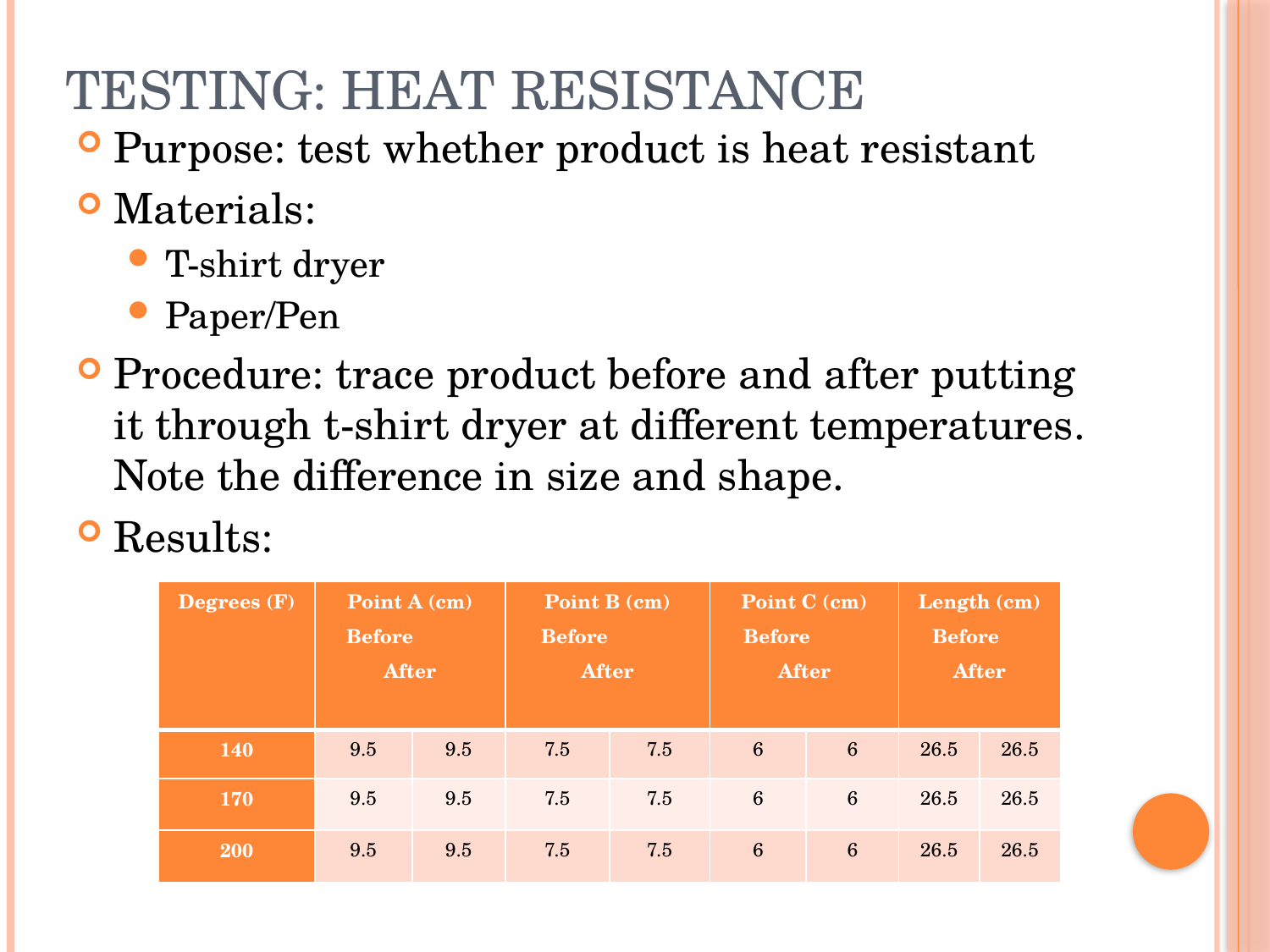

# Testing: heat resistance
Purpose: test whether product is heat resistant
Materials:
T-shirt dryer
Paper/Pen
Procedure: trace product before and after putting it through t-shirt dryer at different temperatures. Note the difference in size and shape.
Results:

| Degrees (F) | Point A (cm) Before After |  | Point B (cm) Before After |  | Point C (cm) Before After |  | Length (cm) Before After |  |
| --- | --- | --- | --- | --- | --- | --- | --- | --- |
| 140 | 9.5 | 9.5 | 7.5 | 7.5 | 6 | 6 | 26.5 | 26.5 |
| 170 | 9.5 | 9.5 | 7.5 | 7.5 | 6 | 6 | 26.5 | 26.5 |
| 200 | 9.5 | 9.5 | 7.5 | 7.5 | 6 | 6 | 26.5 | 26.5 |